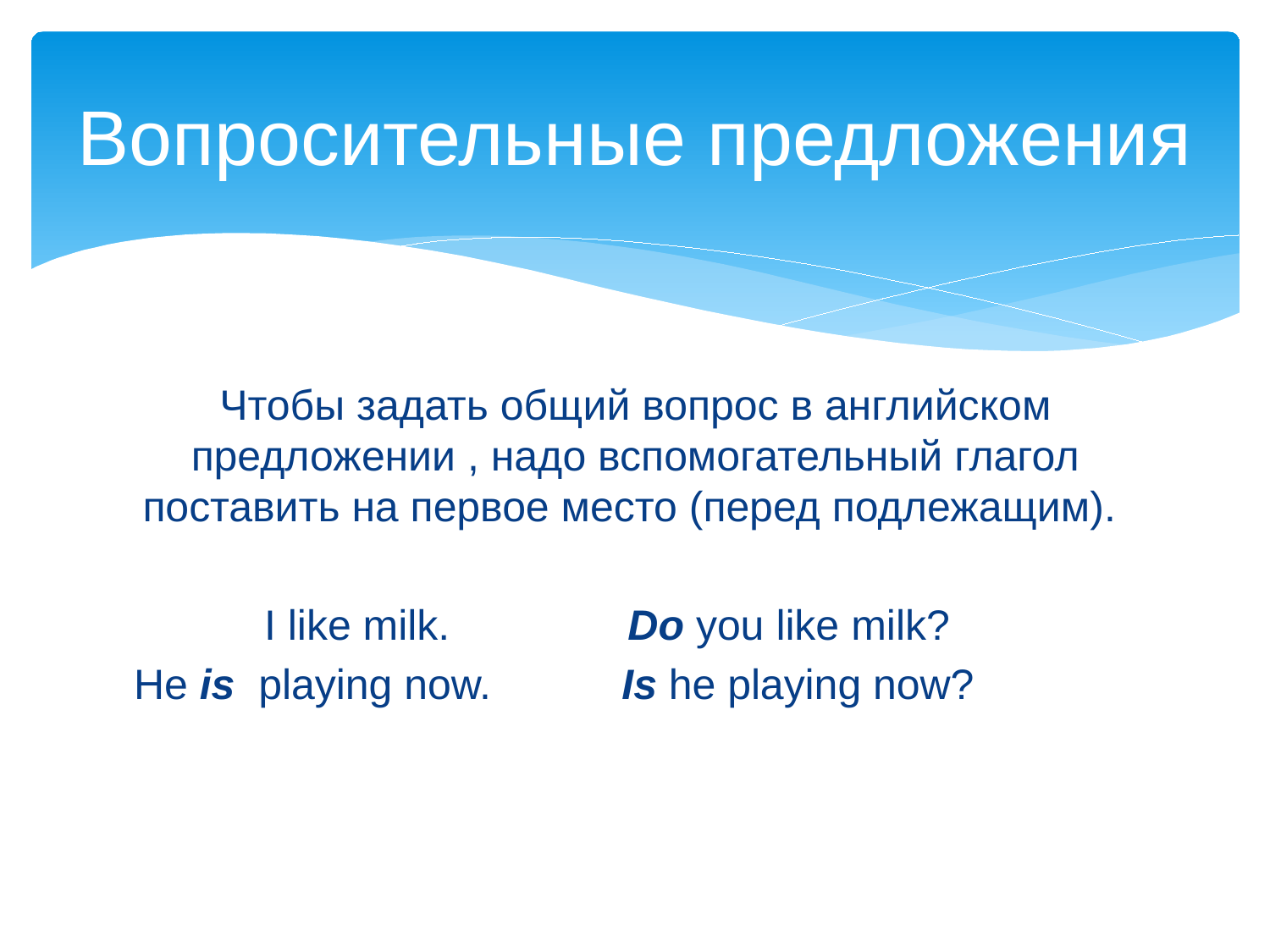

# Вопросительные предложения
Чтобы задать общий вопрос в английском предложении , надо вспомогательный глагол поставить на первое место (перед подлежащим).

           I like milk.               Do you like milk?
He is  playing now.           Is he playing now?